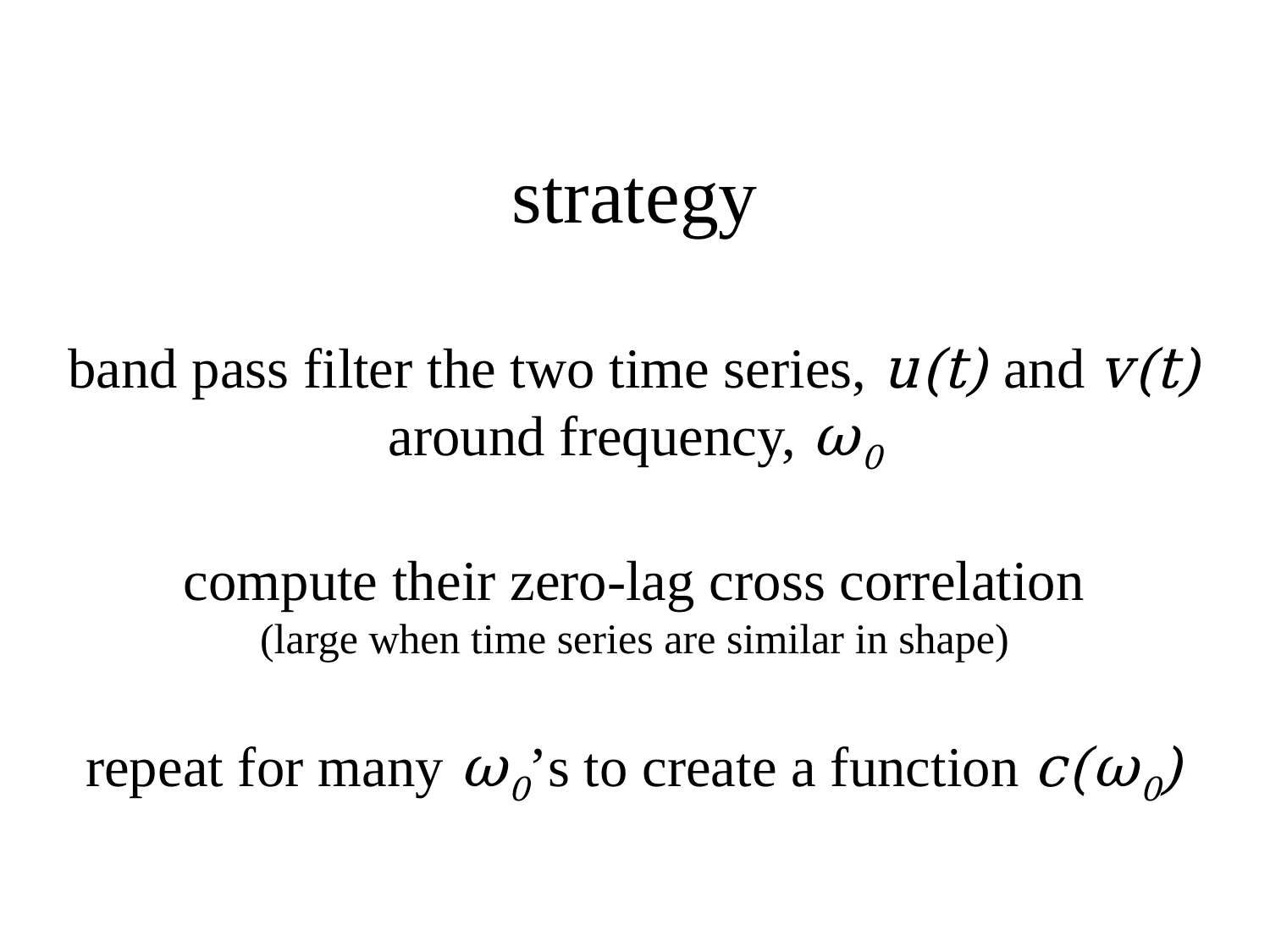

# strategy band pass filter the two time series, u(t) and v(t) around frequency, ω0 compute their zero-lag cross correlation (large when time series are similar in shape) repeat for many ω0’s to create a function c(ω0)